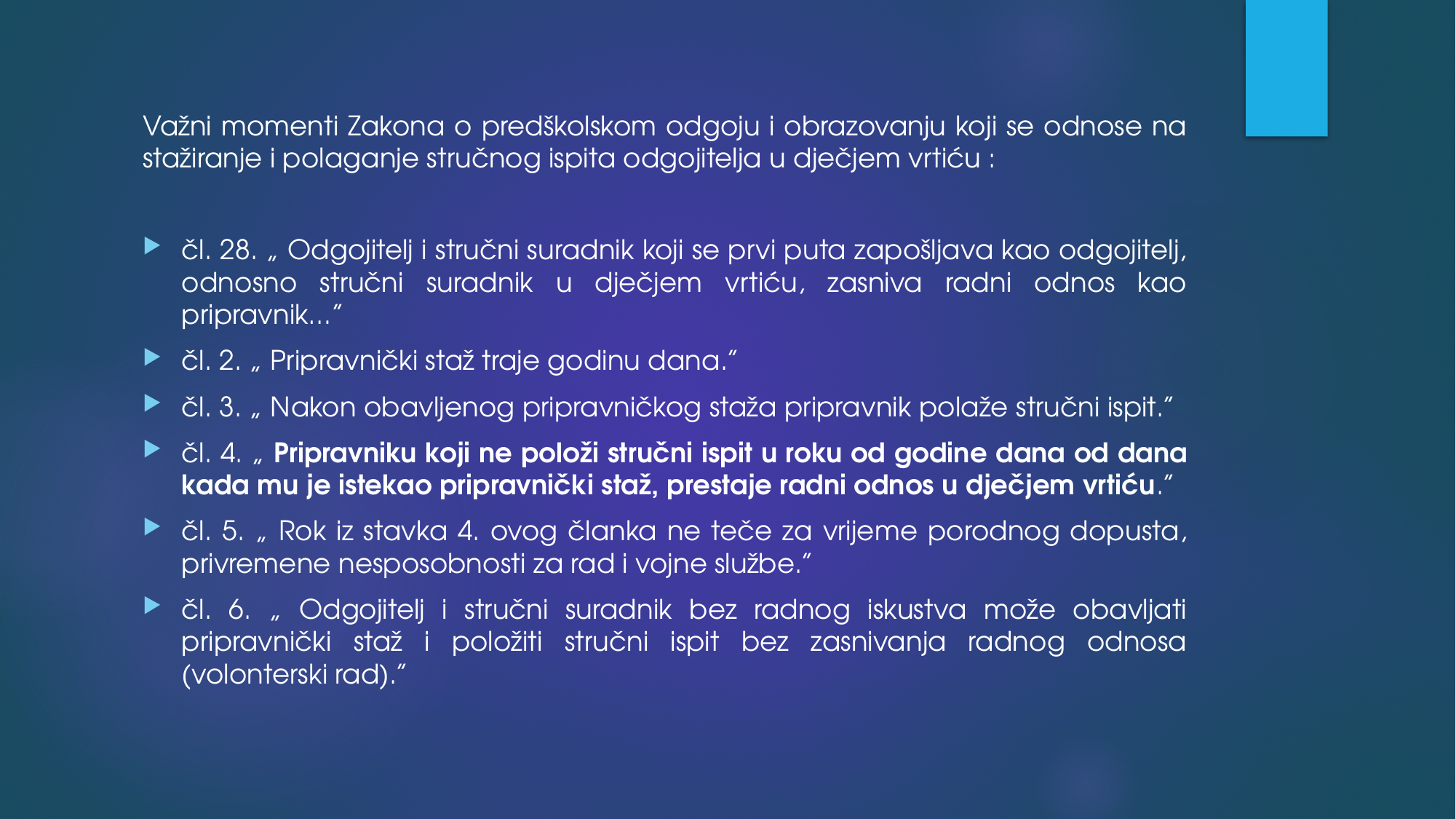

Važni momenti Zakona o predškolskom odgoju i obrazovanju koji se odnose na stažiranje i polaganje stručnog ispita odgojitelja u dječjem vrtiću :

čl. 28. „ Odgojitelj i stručni suradnik koji se prvi puta zapošljava kao odgojitelj, odnosno stručni suradnik u dječjem vrtiću, zasniva radni odnos kao pripravnik…”
čl. 2. „ Pripravnički staž traje godinu dana.”
čl. 3. „ Nakon obavljenog pripravničkog staža pripravnik polaže stručni ispit.”
čl. 4. „ Pripravniku koji ne položi stručni ispit u roku od godine dana od dana kada mu je istekao pripravnički staž, prestaje radni odnos u dječjem vrtiću.”
čl. 5. „ Rok iz stavka 4. ovog članka ne teče za vrijeme porodnog dopusta, privremene nesposobnosti za rad i vojne službe.”
čl. 6. „ Odgojitelj i stručni suradnik bez radnog iskustva može obavljati pripravnički staž i položiti stručni ispit bez zasnivanja radnog odnosa (volonterski rad).”